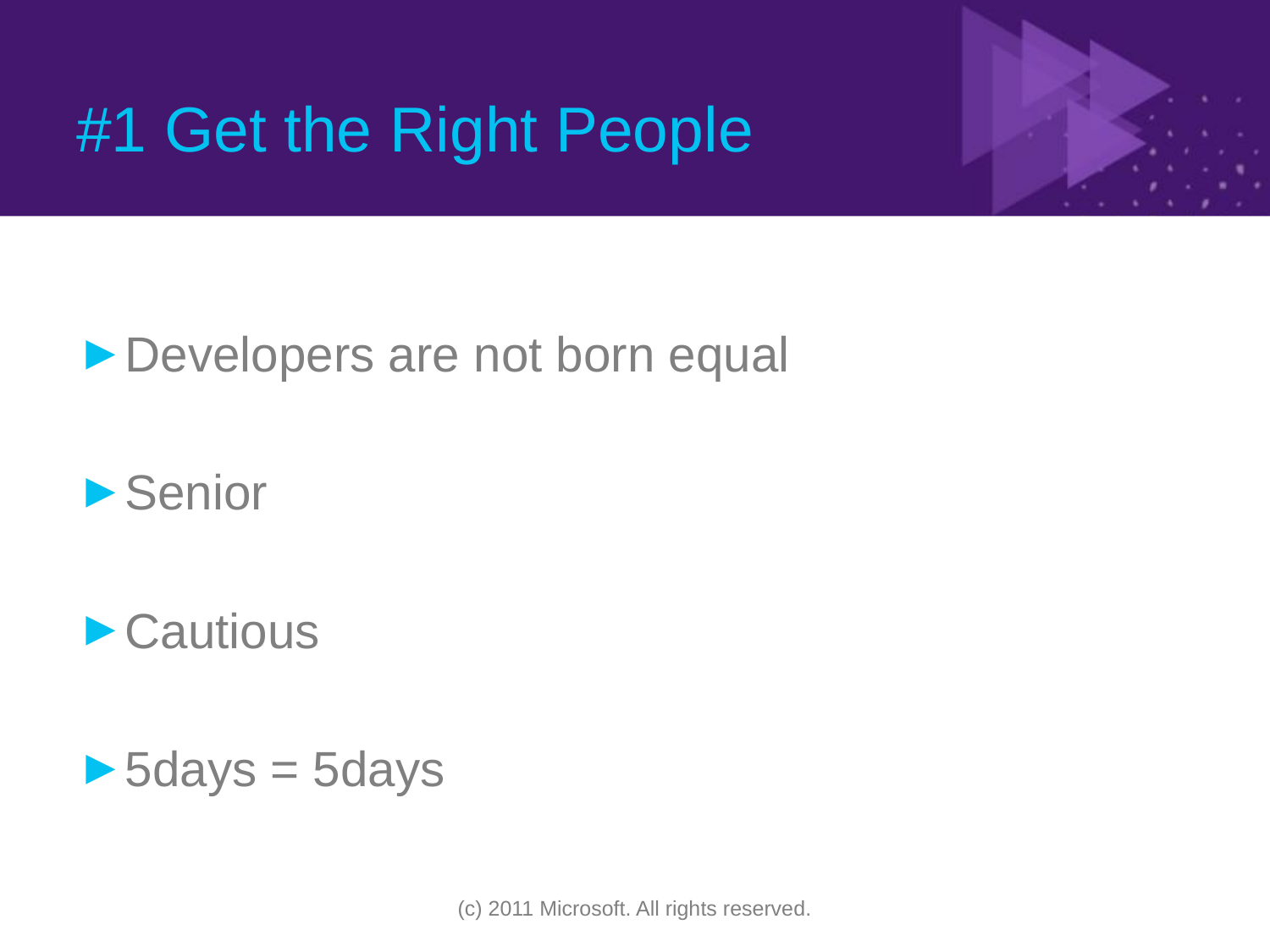

# #1 Get the Right People
Developers are not born equal

Senior

Cautious

5days = 5days

(c) 2011 Microsoft. All rights reserved.